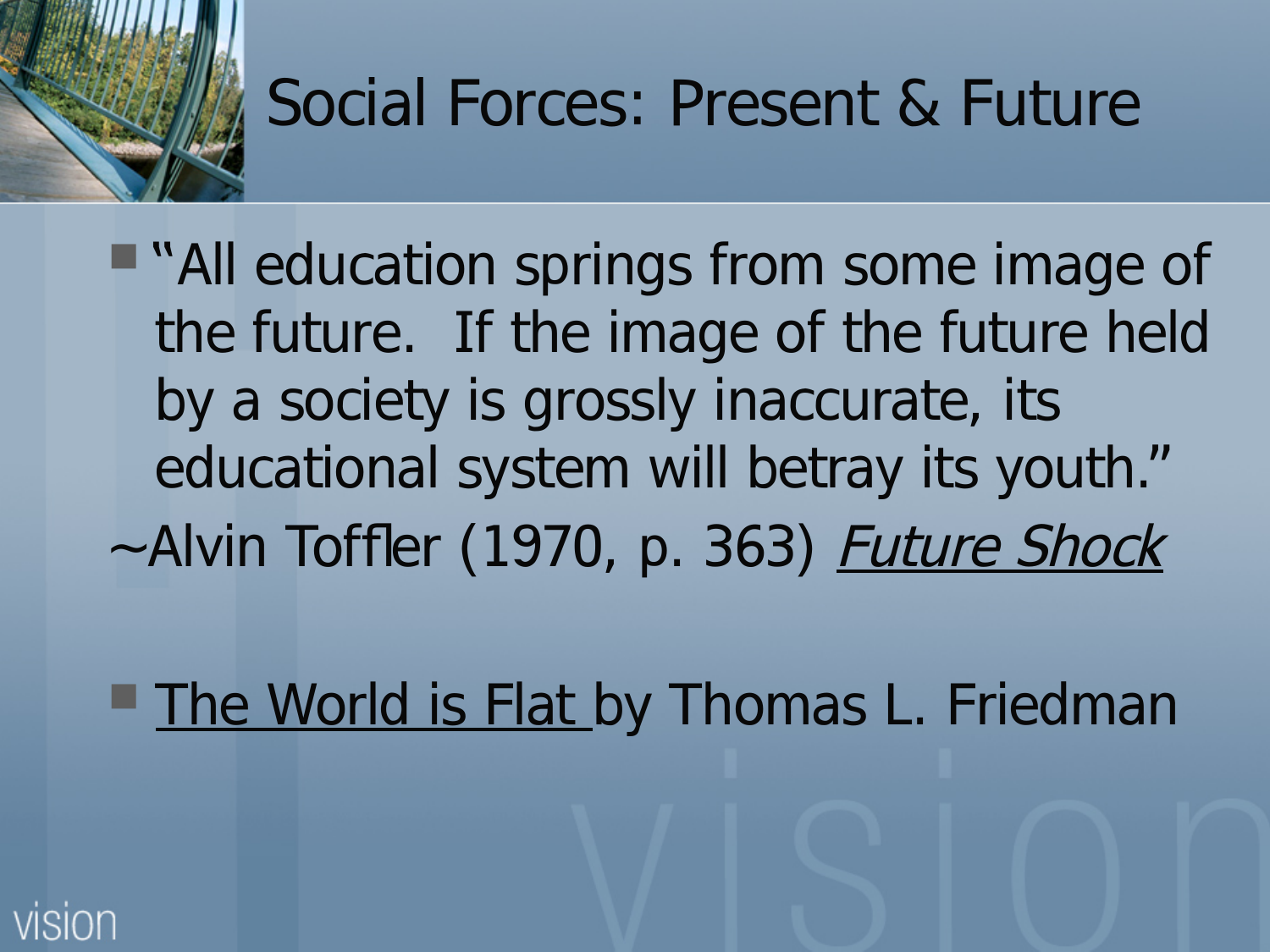

# Social Forces: Present & Future
“All education springs from some image of the future.  If the image of the future held by a society is grossly inaccurate, its educational system will betray its youth.”
~Alvin Toffler (1970, p. 363) Future Shock

The World is Flat by Thomas L. Friedman